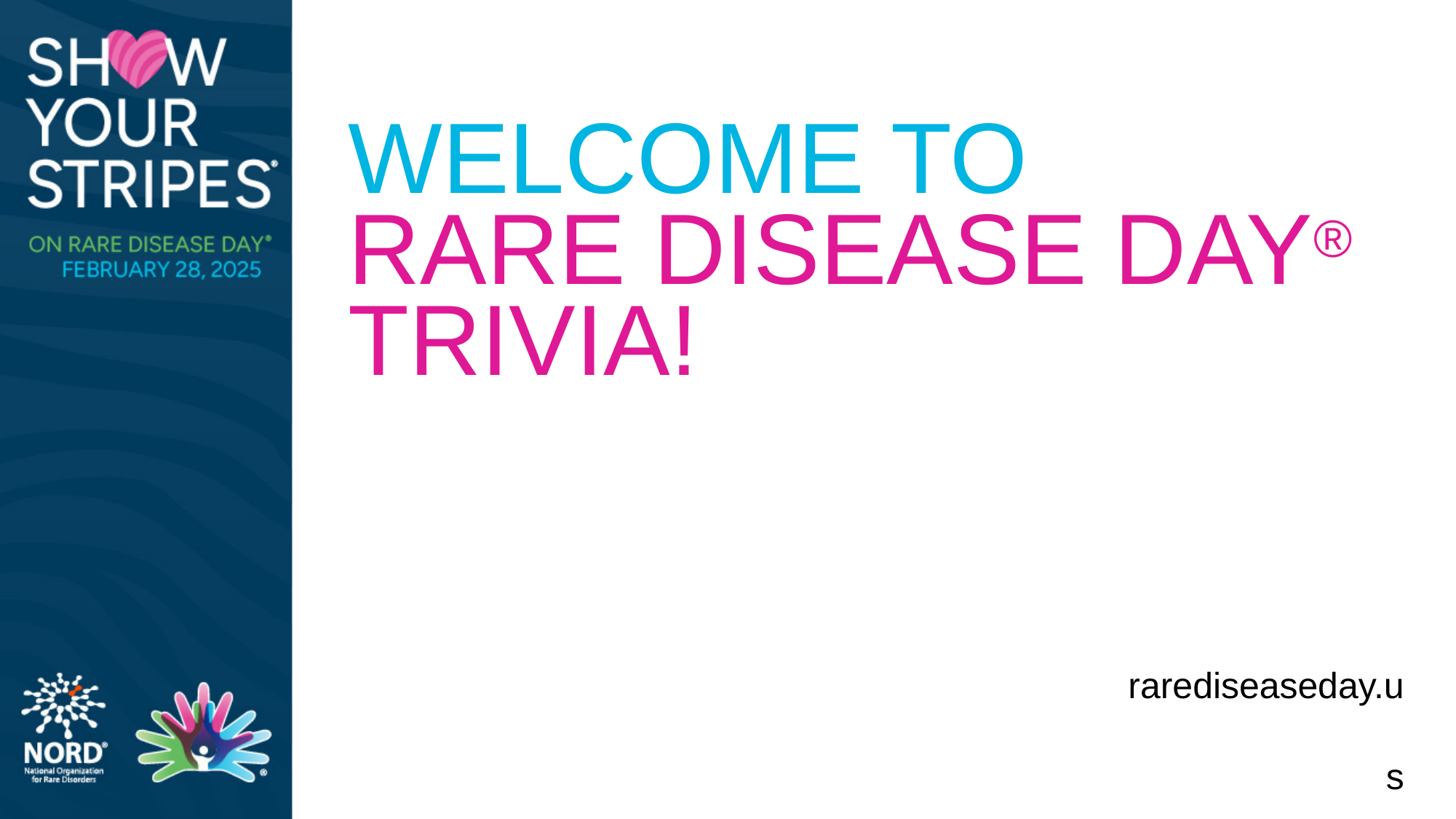

# WELCOME TO RARE DISEASE DAY® TRIVIA!
rarediseaseday.us